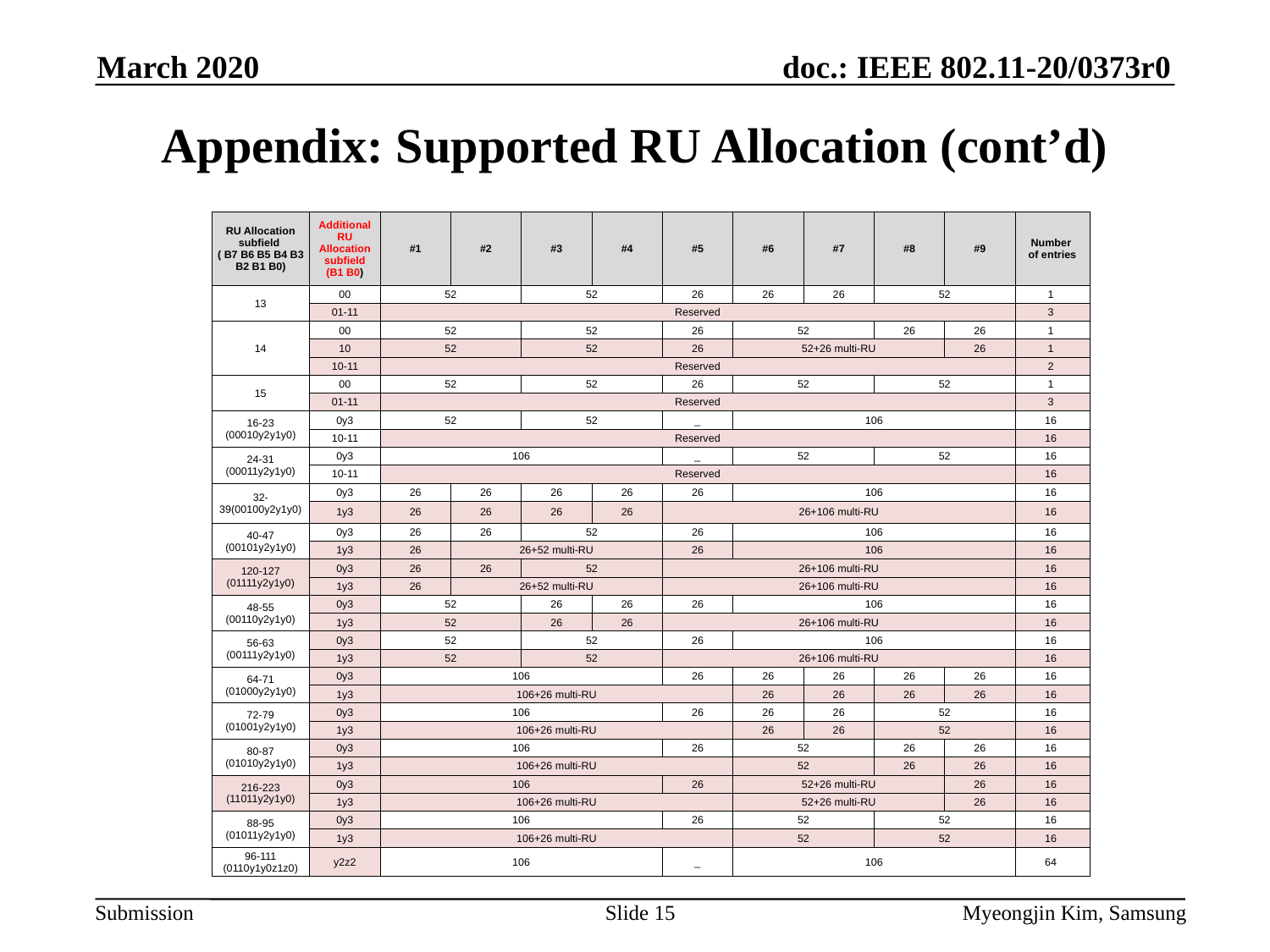

March 2020
# Appendix: Supported RU Allocation (cont’d)
| RU Allocation subfield ( B7 B6 B5 B4 B3 B2 B1 B0) | Additional RU Allocation subfield (B1 B0) | #1 | #2 | #3 | #4 | #5 | #6 | #7 | #8 | #9 | Number of entries |
| --- | --- | --- | --- | --- | --- | --- | --- | --- | --- | --- | --- |
| 13 | 00 | 52 |  | 52 |  | 26 | 26 | 26 | 52 |  | 1 |
|  | 01-11 | Reserved |  |  |  |  |  |  |  |  | 3 |
| 14 | 00 | 52 |  | 52 |  | 26 | 52 |  | 26 | 26 | 1 |
|  | 10 | 52 |  | 52 |  | 26 | 52+26 multi-RU |  |  | 26 | 1 |
|  | 10-11 | Reserved |  |  |  |  |  |  |  |  | 2 |
| 15 | 00 | 52 |  | 52 |  | 26 | 52 |  | 52 |  | 1 |
|  | 01-11 | Reserved |  |  |  |  |  |  |  |  | 3 |
| 16-23 (00010y2y1y0) | 0y3 | 52 |  | 52 |  | \_ | 106 |  |  |  | 16 |
|  | 10-11 | Reserved |  |  |  |  |  |  |  |  | 16 |
| 24-31 (00011y2y1y0) | 0y3 | 106 |  |  |  | \_ | 52 |  | 52 |  | 16 |
|  | 10-11 | Reserved |  |  |  |  |  |  |  |  | 16 |
| 32-39(00100y2y1y0) | 0y3 | 26 | 26 | 26 | 26 | 26 | 106 |  |  |  | 16 |
|  | 1y3 | 26 | 26 | 26 | 26 | 26+106 multi-RU |  |  |  |  | 16 |
| 40-47 (00101y2y1y0) | 0y3 | 26 | 26 | 52 |  | 26 | 106 |  |  |  | 16 |
|  | 1y3 | 26 | 26+52 multi-RU |  |  | 26 | 106 |  |  |  | 16 |
| 120-127 (01111y2y1y0) | 0y3 | 26 | 26 | 52 |  | 26+106 multi-RU |  |  |  |  | 16 |
|  | 1y3 | 26 | 26+52 multi-RU |  |  | 26+106 multi-RU |  |  |  |  | 16 |
| 48-55 (00110y2y1y0) | 0y3 | 52 |  | 26 | 26 | 26 | 106 |  |  |  | 16 |
|  | 1y3 | 52 |  | 26 | 26 | 26+106 multi-RU |  |  |  |  | 16 |
| 56-63 (00111y2y1y0) | 0y3 | 52 |  | 52 |  | 26 | 106 |  |  |  | 16 |
|  | 1y3 | 52 |  | 52 |  | 26+106 multi-RU |  |  |  |  | 16 |
| 64-71 (01000y2y1y0) | 0y3 | 106 |  |  |  | 26 | 26 | 26 | 26 | 26 | 16 |
|  | 1y3 | 106+26 multi-RU |  |  |  |  | 26 | 26 | 26 | 26 | 16 |
| 72-79 (01001y2y1y0) | 0y3 | 106 |  |  |  | 26 | 26 | 26 | 52 |  | 16 |
|  | 1y3 | 106+26 multi-RU |  |  |  |  | 26 | 26 | 52 |  | 16 |
| 80-87 (01010y2y1y0) | 0y3 | 106 |  |  |  | 26 | 52 |  | 26 | 26 | 16 |
|  | 1y3 | 106+26 multi-RU |  |  |  |  | 52 |  | 26 | 26 | 16 |
| 216-223 (11011y2y1y0) | 0y3 | 106 |  |  |  | 26 | 52+26 multi-RU |  |  | 26 | 16 |
|  | 1y3 | 106+26 multi-RU |  |  |  |  | 52+26 multi-RU |  |  | 26 | 16 |
| 88-95 (01011y2y1y0) | 0y3 | 106 |  |  |  | 26 | 52 |  | 52 |  | 16 |
|  | 1y3 | 106+26 multi-RU |  |  |  |  | 52 |  | 52 |  | 16 |
| 96-111 (0110y1y0z1z0) | y2z2 | 106 |  |  |  | \_ | 106 |  |  |  | 64 |
Slide 15
Myeongjin Kim, Samsung